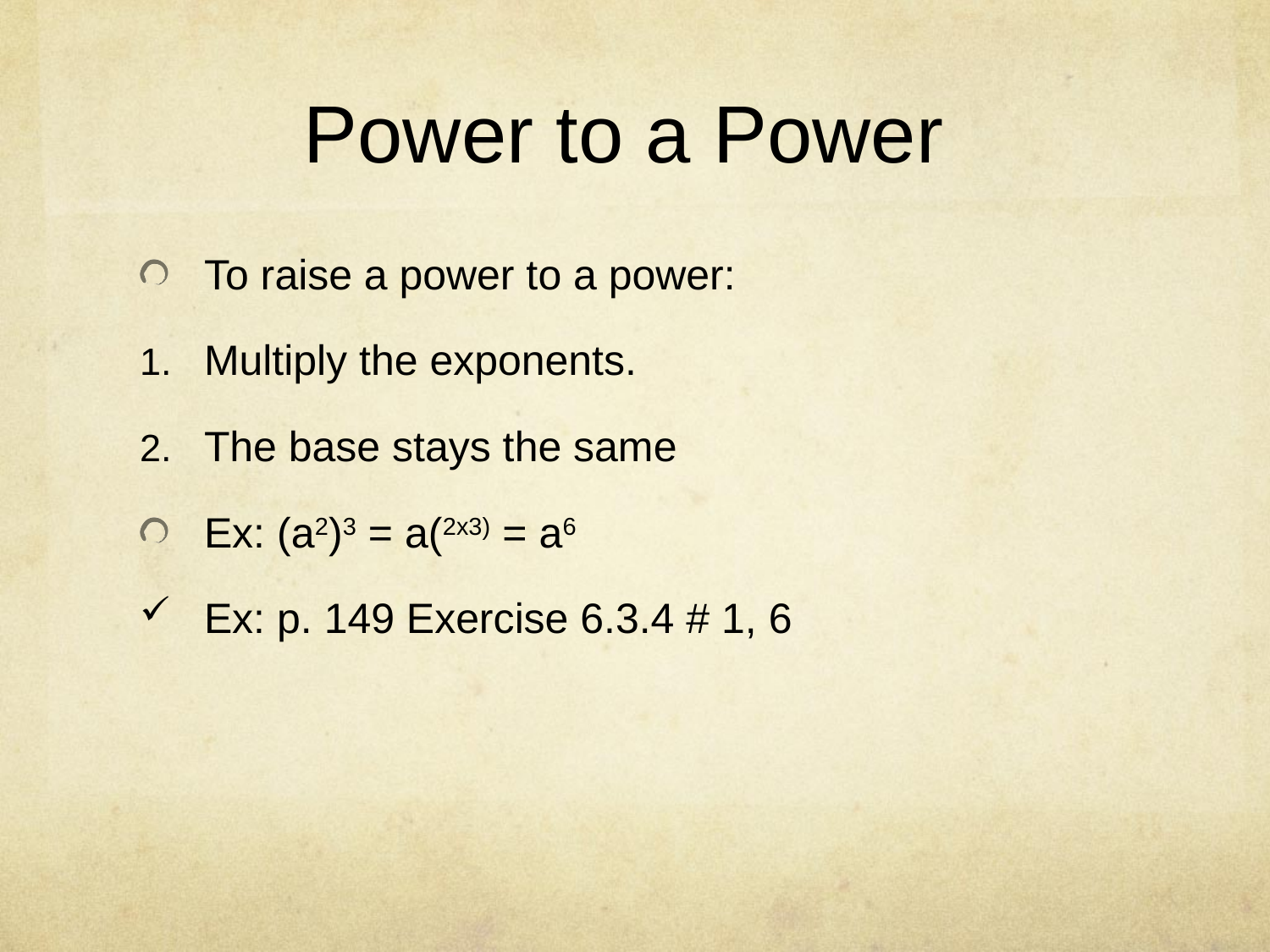

# Power to a Power
To raise a power to a power:
Multiply the exponents.
The base stays the same
Ex: (a2)3 = a(2x3) = a6
Ex: p. 149 Exercise 6.3.4 # 1, 6